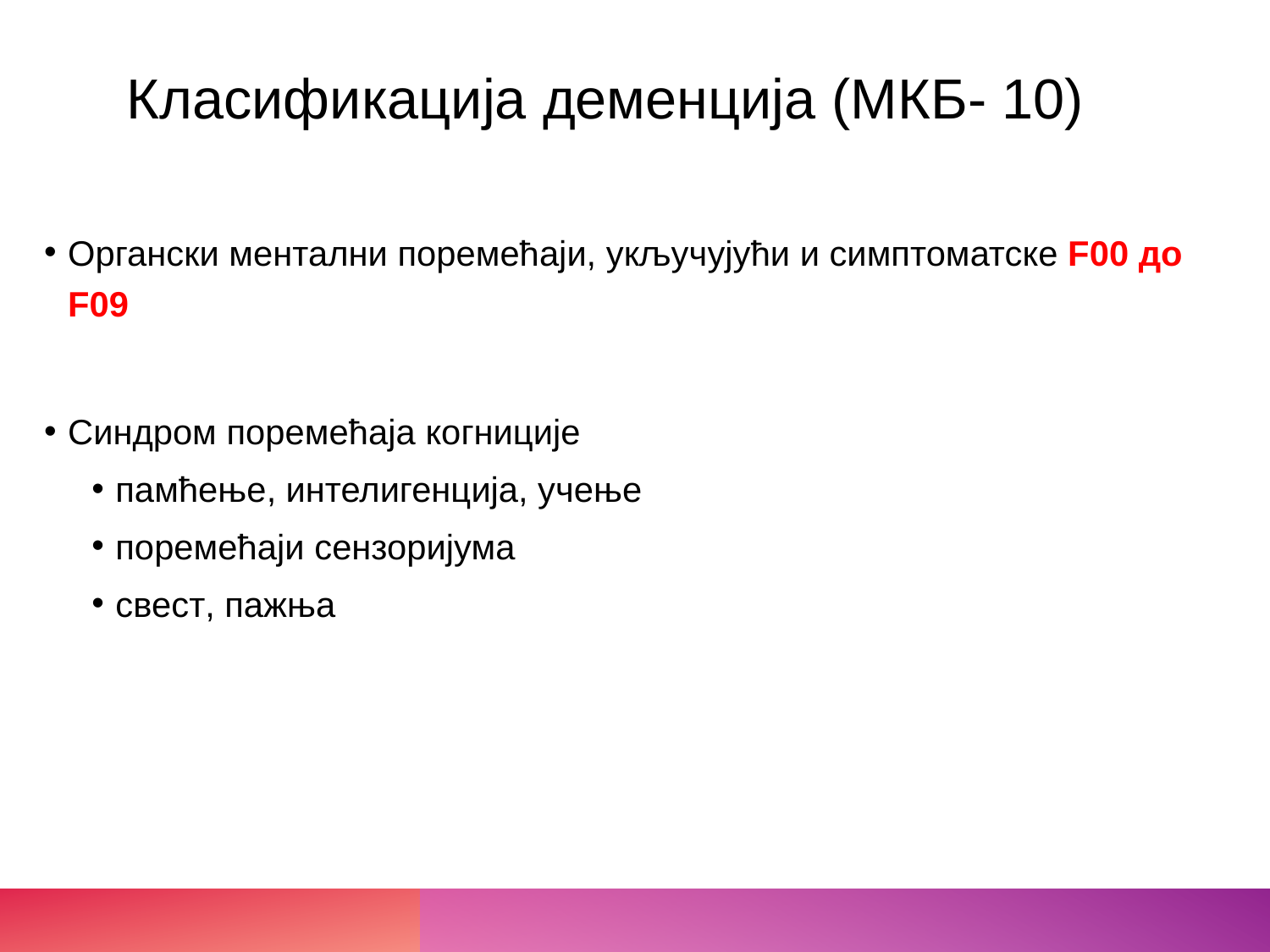

Класификација деменција (МКБ- 10)
Органски ментални поремећаји, укључујући и симптоматске F00 до F09

Синдром поремећаја когниције
памћење, интелигенција, учење
поремећаји сензоријума
свест, пажња